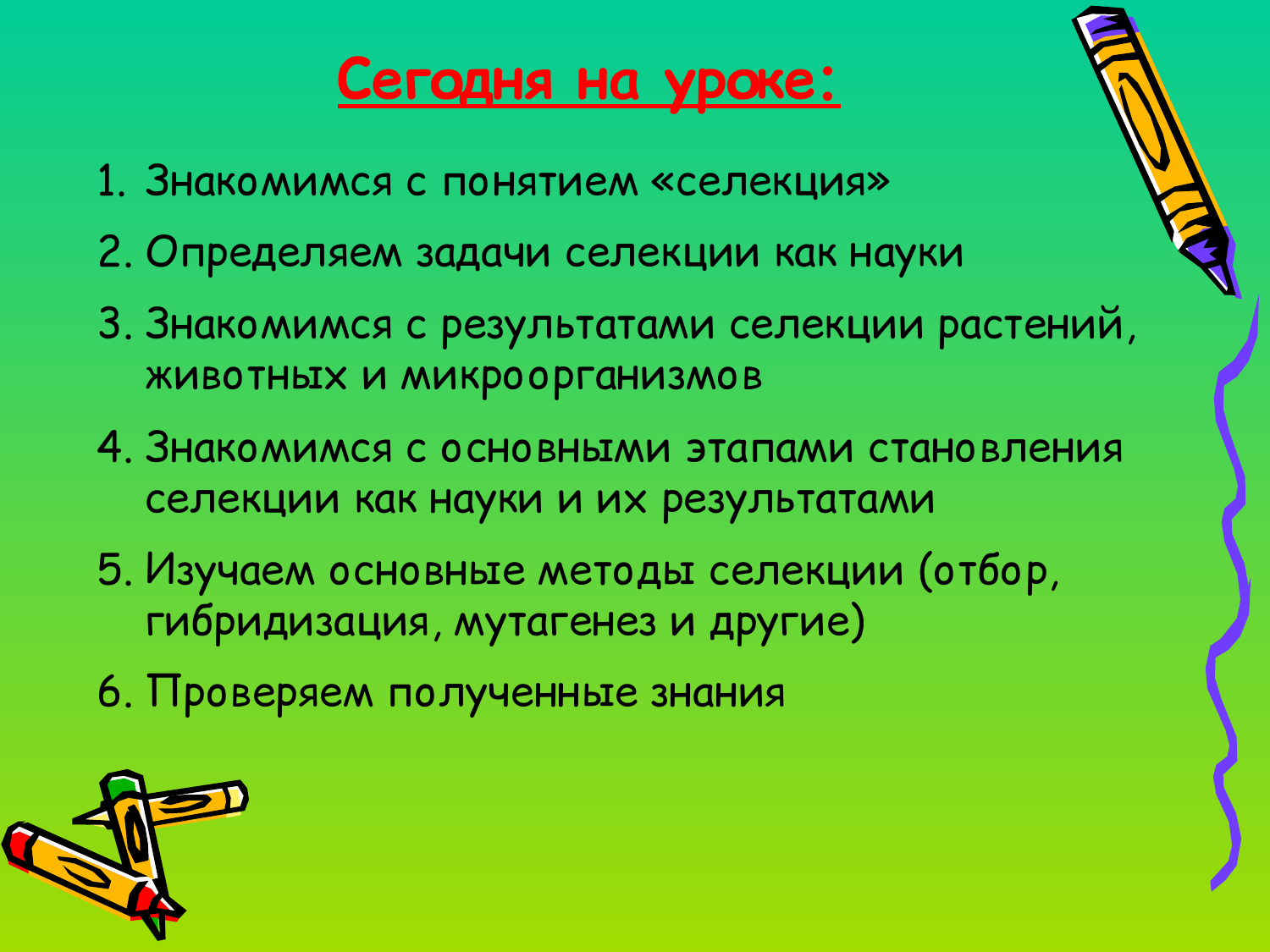

Сегодня на уроке:
Знакомимся с понятием «селекция»
Определяем задачи селекции как науки
Знакомимся с результатами селекции растений, животных и микроорганизмов
Знакомимся с основными этапами становления селекции как науки и их результатами
Изучаем основные методы селекции (отбор, гибридизация, мутагенез и другие)
Проверяем полученные знания